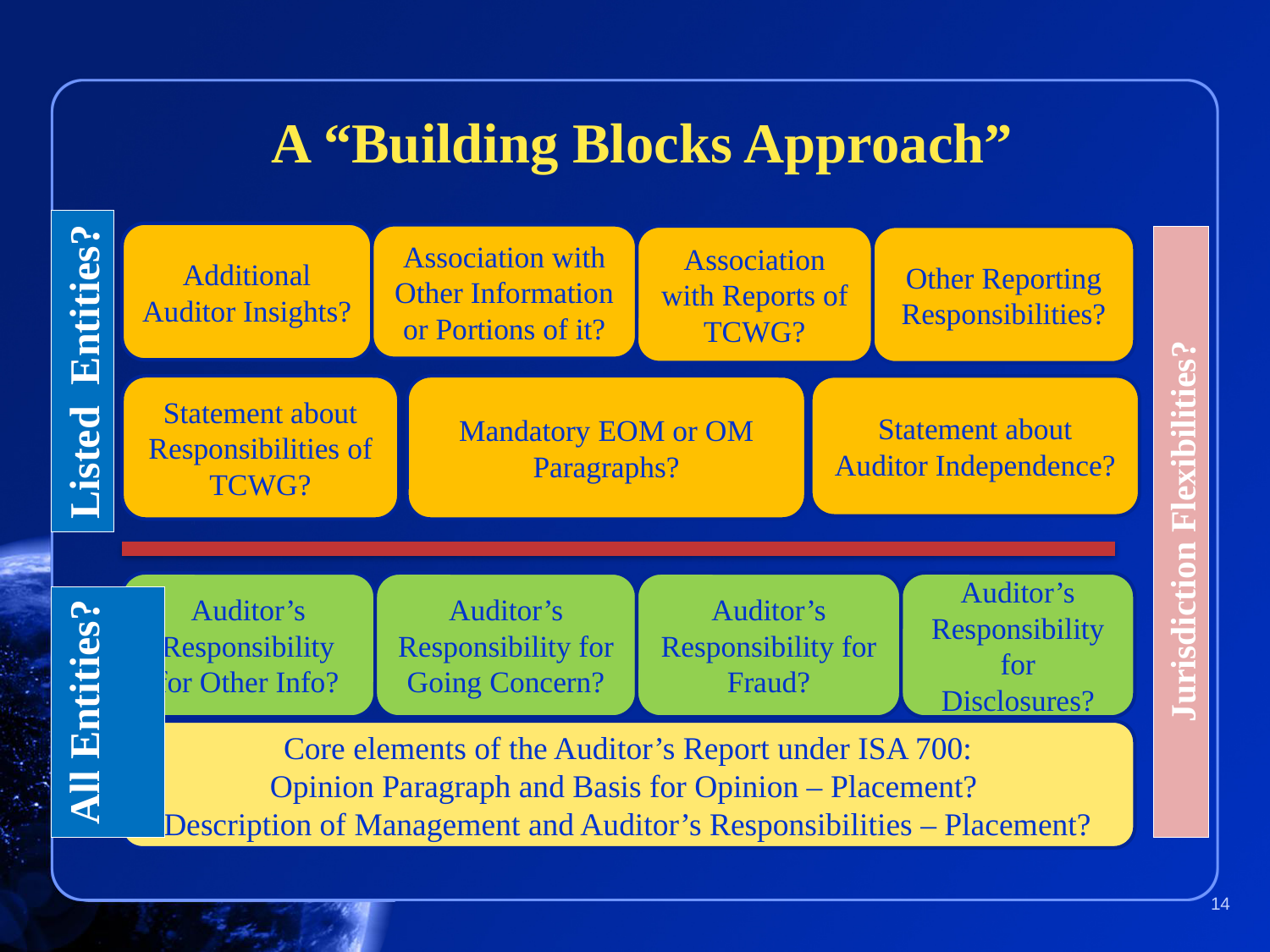

#
A “Building Blocks Approach”
Additional Auditor Insights?
Association with Other Information or Portions of it?
Association with Reports of TCWG?
Other Reporting Responsibilities?
Listed  Entities?
Statement about Responsibilities of TCWG?
Mandatory EOM or OM Paragraphs?
Statement about Auditor Independence?
Jurisdiction Flexibilities?
Auditor’s Responsibility for Other Info?
Auditor’s Responsibility for Fraud?
Auditor’s Responsibility for Disclosures?
Auditor’s Responsibility for Going Concern?
All Entities?
Core elements of the Auditor’s Report under ISA 700:
Opinion Paragraph and Basis for Opinion – Placement?
Description of Management and Auditor’s Responsibilities – Placement?
14